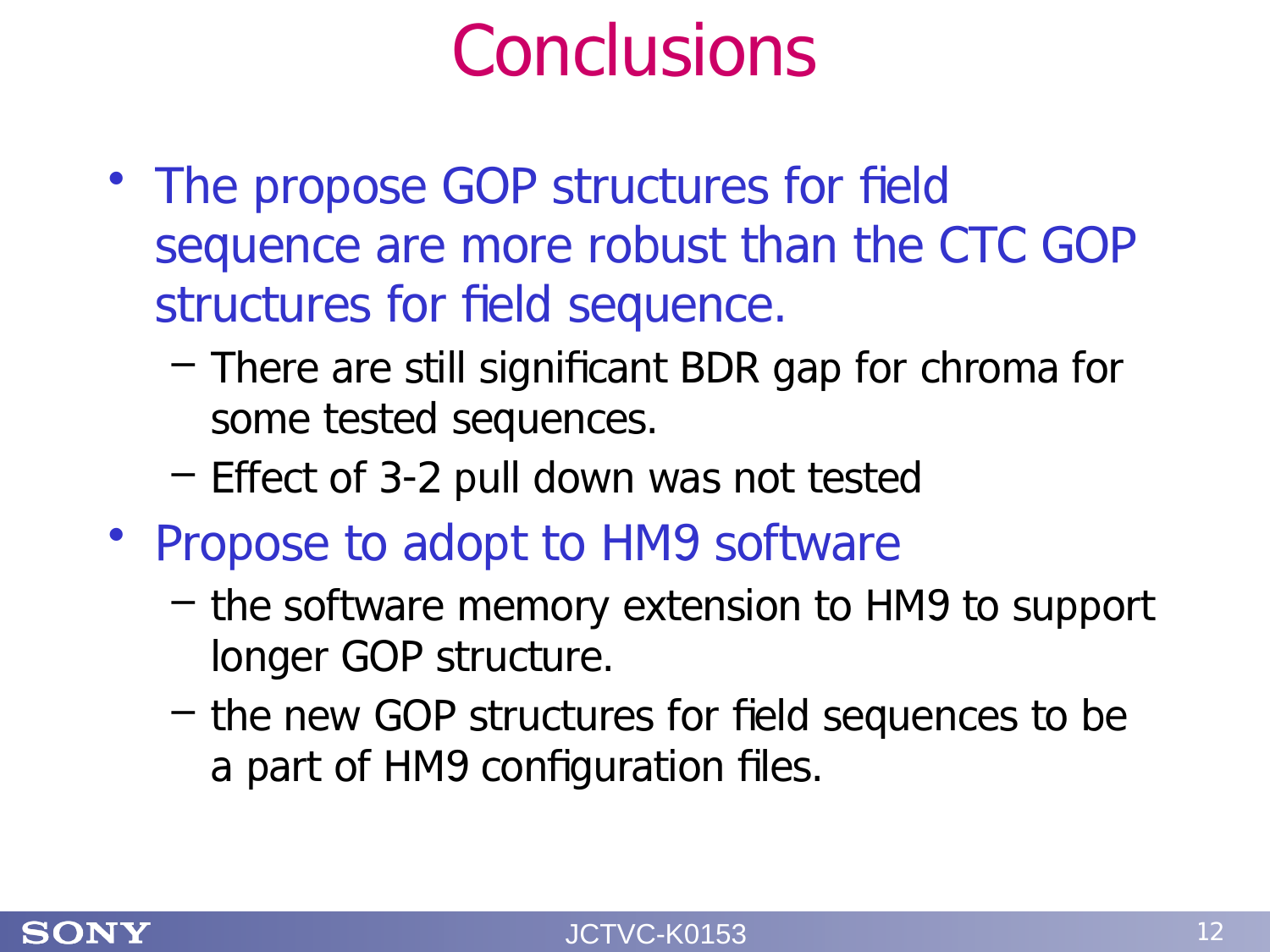

# Conclusions
The propose GOP structures for field sequence are more robust than the CTC GOP structures for field sequence.
There are still significant BDR gap for chroma for some tested sequences.
Effect of 3-2 pull down was not tested
Propose to adopt to HM9 software
the software memory extension to HM9 to support longer GOP structure.
the new GOP structures for field sequences to be a part of HM9 configuration files.
JCTVC-K0153
12